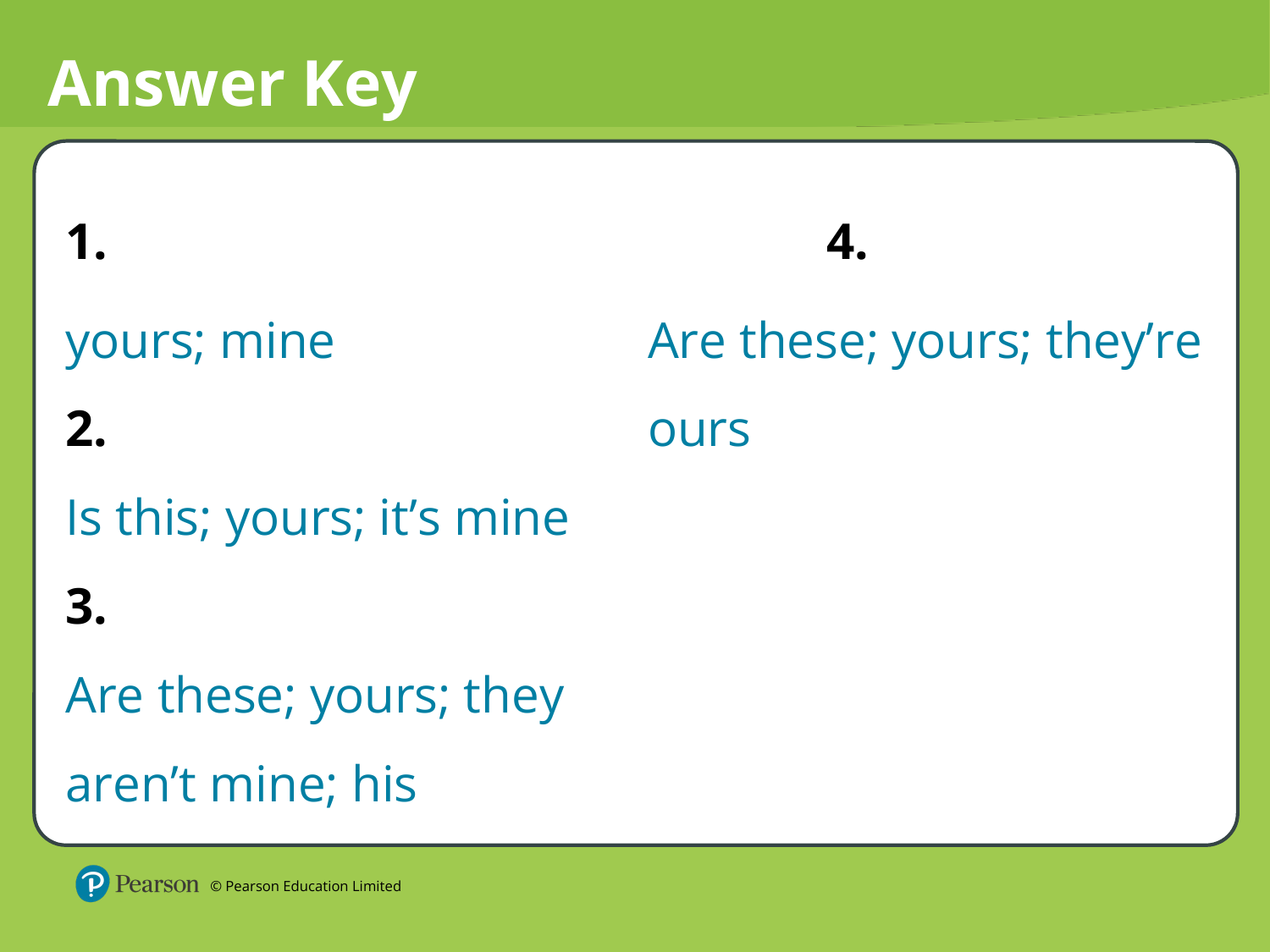

Answer Key
1.						     4.
yours; mine
2.
Is this; yours; it’s mine
3.
Are these; yours; they aren’t mine; his
Are these; yours; they’re ours